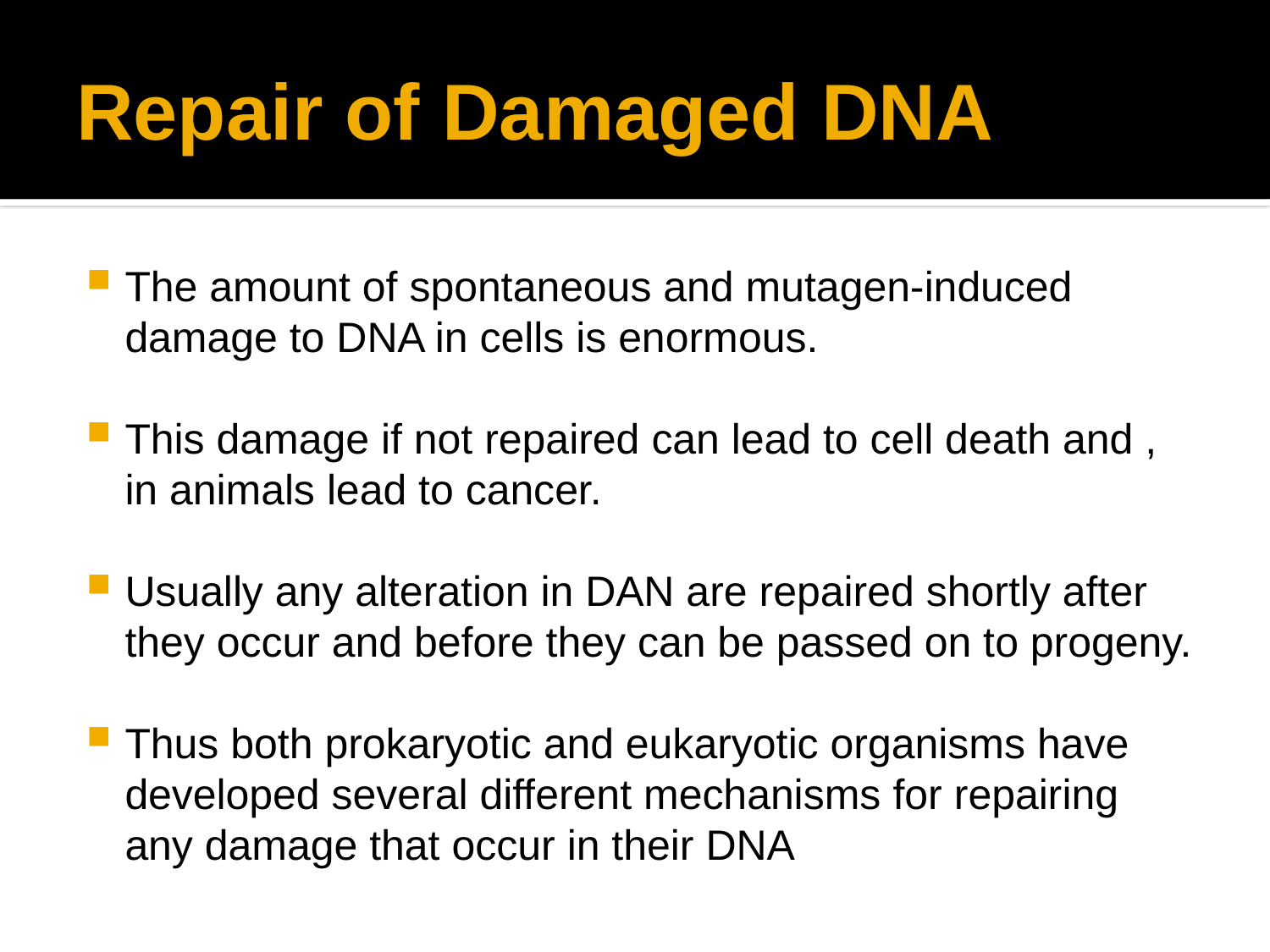

# Repair of Damaged DNA
The amount of spontaneous and mutagen-induced damage to DNA in cells is enormous.

This damage if not repaired can lead to cell death and , in animals lead to cancer.

Usually any alteration in DAN are repaired shortly after they occur and before they can be passed on to progeny.

Thus both prokaryotic and eukaryotic organisms have developed several different mechanisms for repairing any damage that occur in their DNA